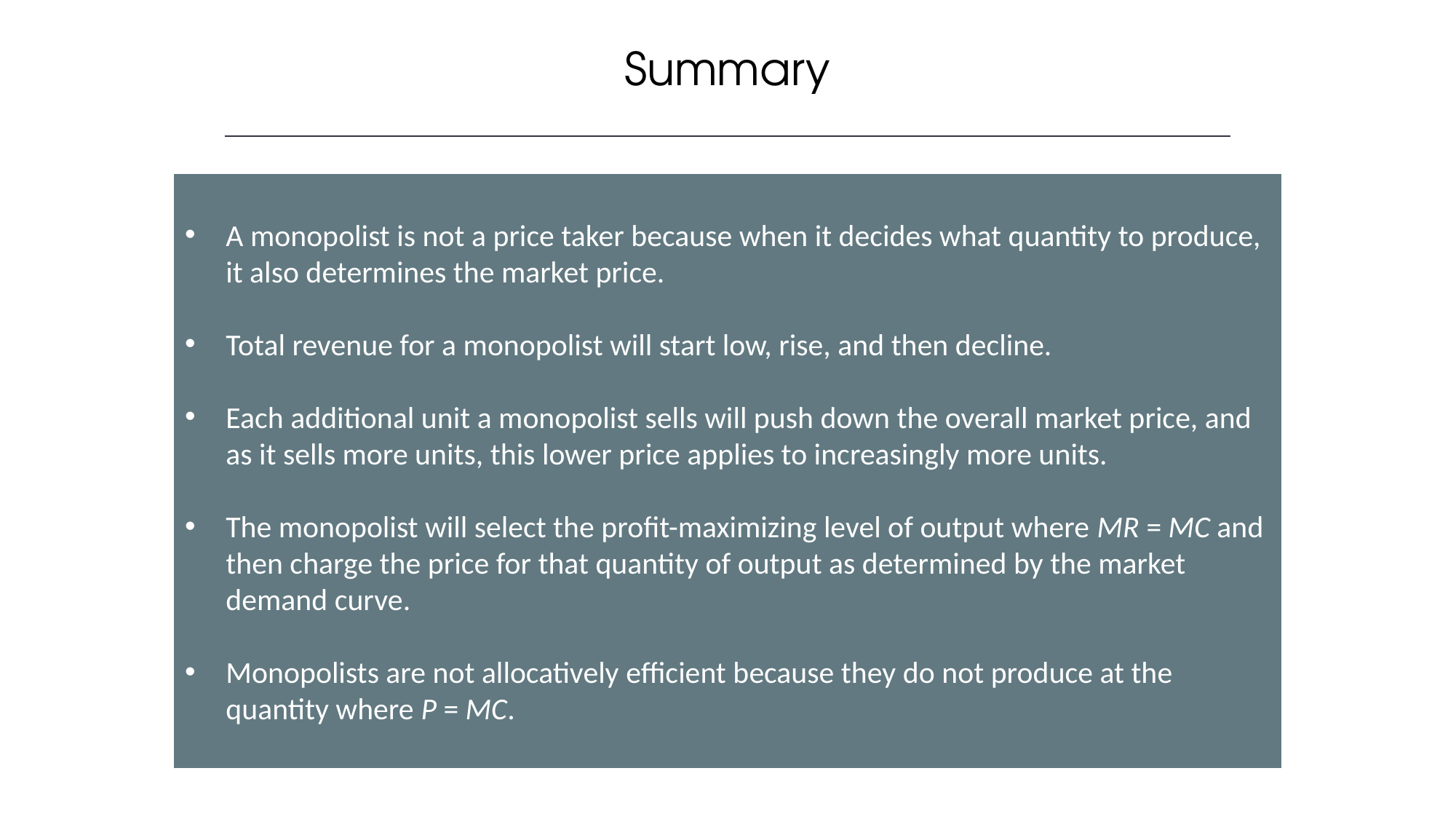

Summary
HAWKES LEARNING

A monopolist is not a price taker because when it decides what quantity to produce, it also determines the market price.

Total revenue for a monopolist will start low, rise, and then decline.

Each additional unit a monopolist sells will push down the overall market price, and as it sells more units, this lower price applies to increasingly more units.

The monopolist will select the profit-maximizing level of output where MR = MC and then charge the price for that quantity of output as determined by the market demand curve.

Monopolists are not allocatively efficient because they do not produce at the quantity where P = MC.